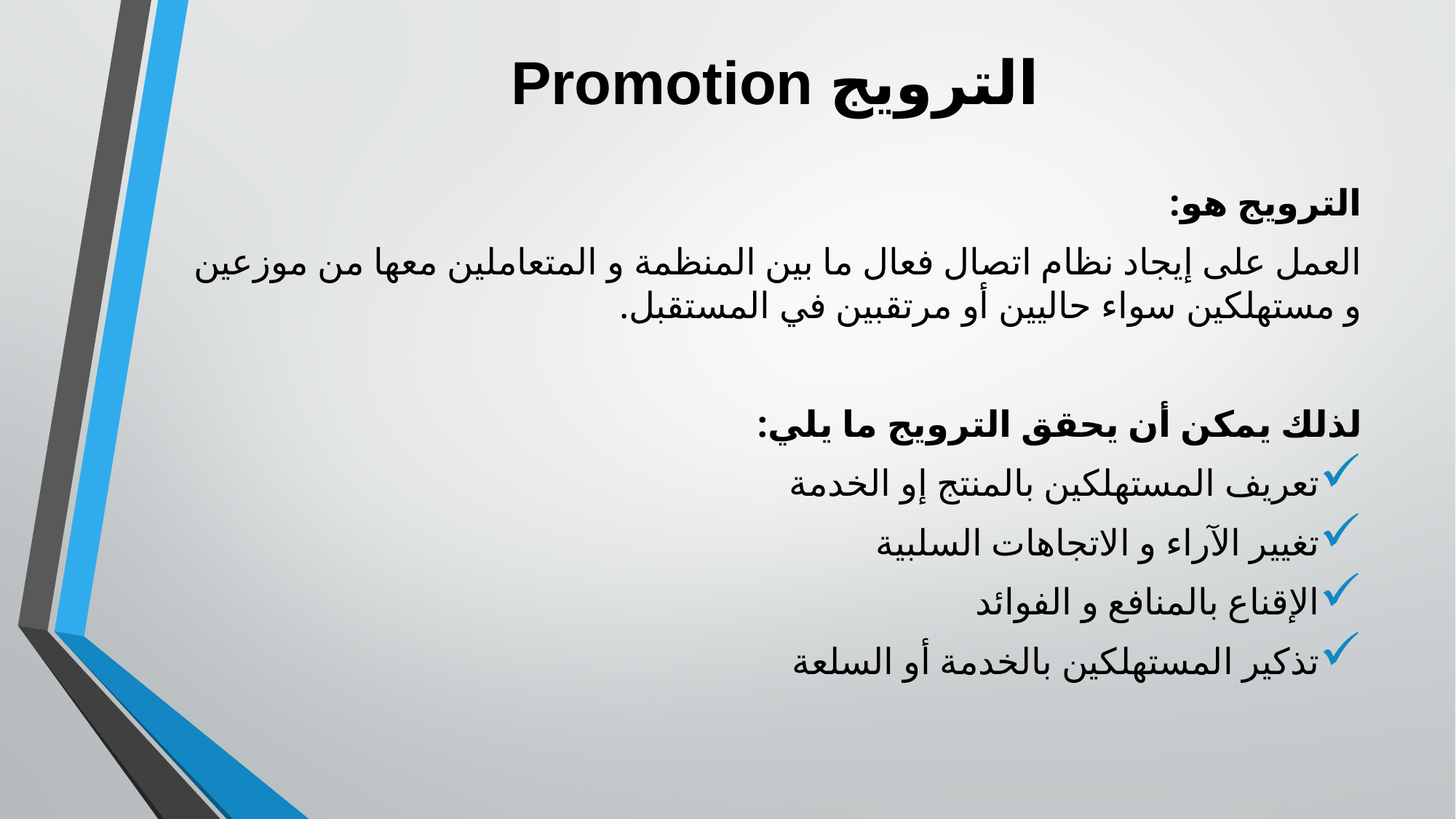

# الترويج Promotion
الترويج هو:
العمل على إيجاد نظام اتصال فعال ما بين المنظمة و المتعاملين معها من موزعين و مستهلكين سواء حاليين أو مرتقبين في المستقبل.

لذلك يمكن أن يحقق الترويج ما يلي:
تعريف المستهلكين بالمنتج إو الخدمة
تغيير الآراء و الاتجاهات السلبية
الإقناع بالمنافع و الفوائد
تذكير المستهلكين بالخدمة أو السلعة